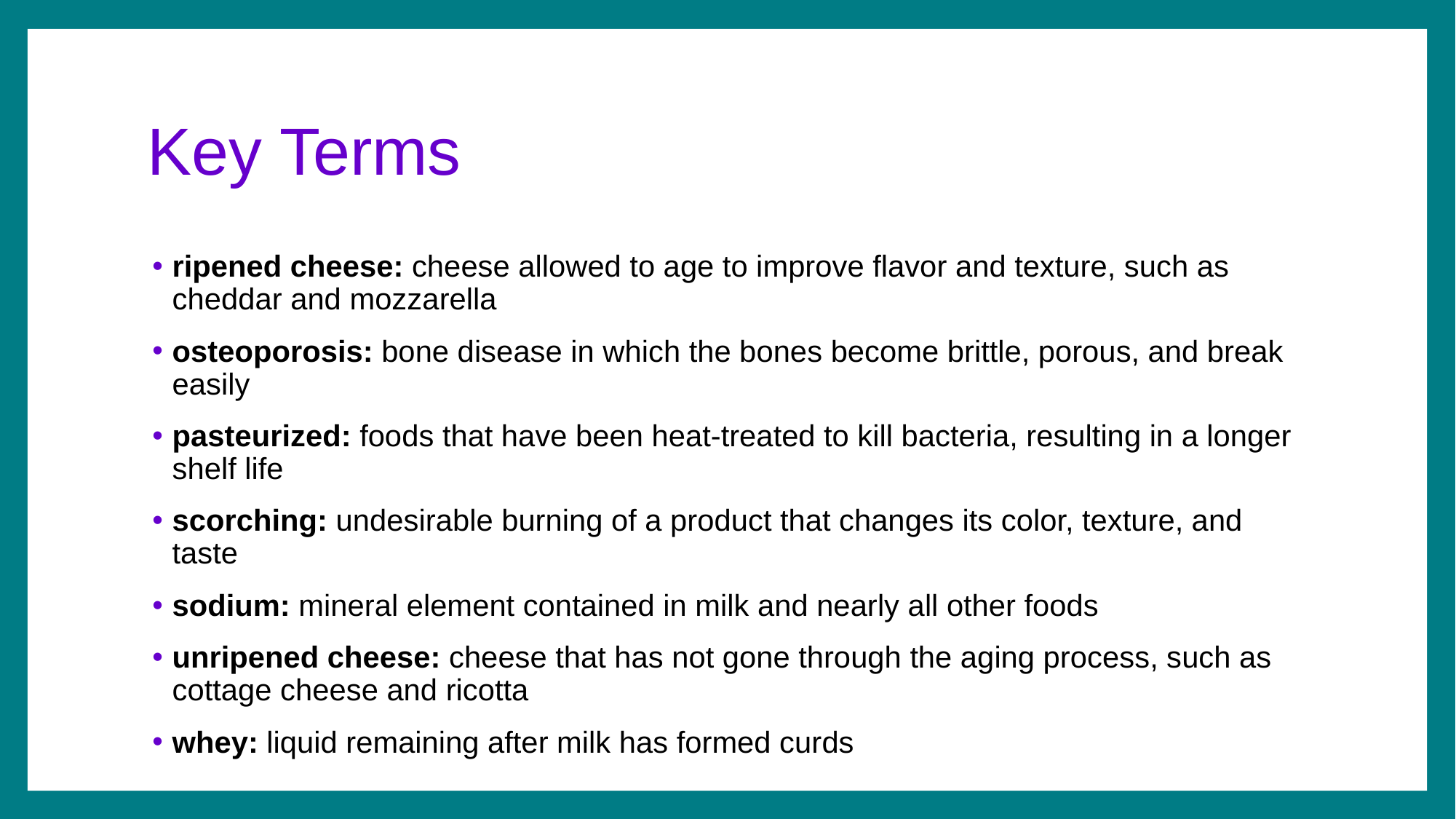

# Key Terms
ripened cheese: cheese allowed to age to improve flavor and texture, such as cheddar and mozzarella
osteoporosis: bone disease in which the bones become brittle, porous, and break easily
pasteurized: foods that have been heat-treated to kill bacteria, resulting in a longer shelf life
scorching: undesirable burning of a product that changes its color, texture, and taste
sodium: mineral element contained in milk and nearly all other foods
unripened cheese: cheese that has not gone through the aging process, such as cottage cheese and ricotta
whey: liquid remaining after milk has formed curds